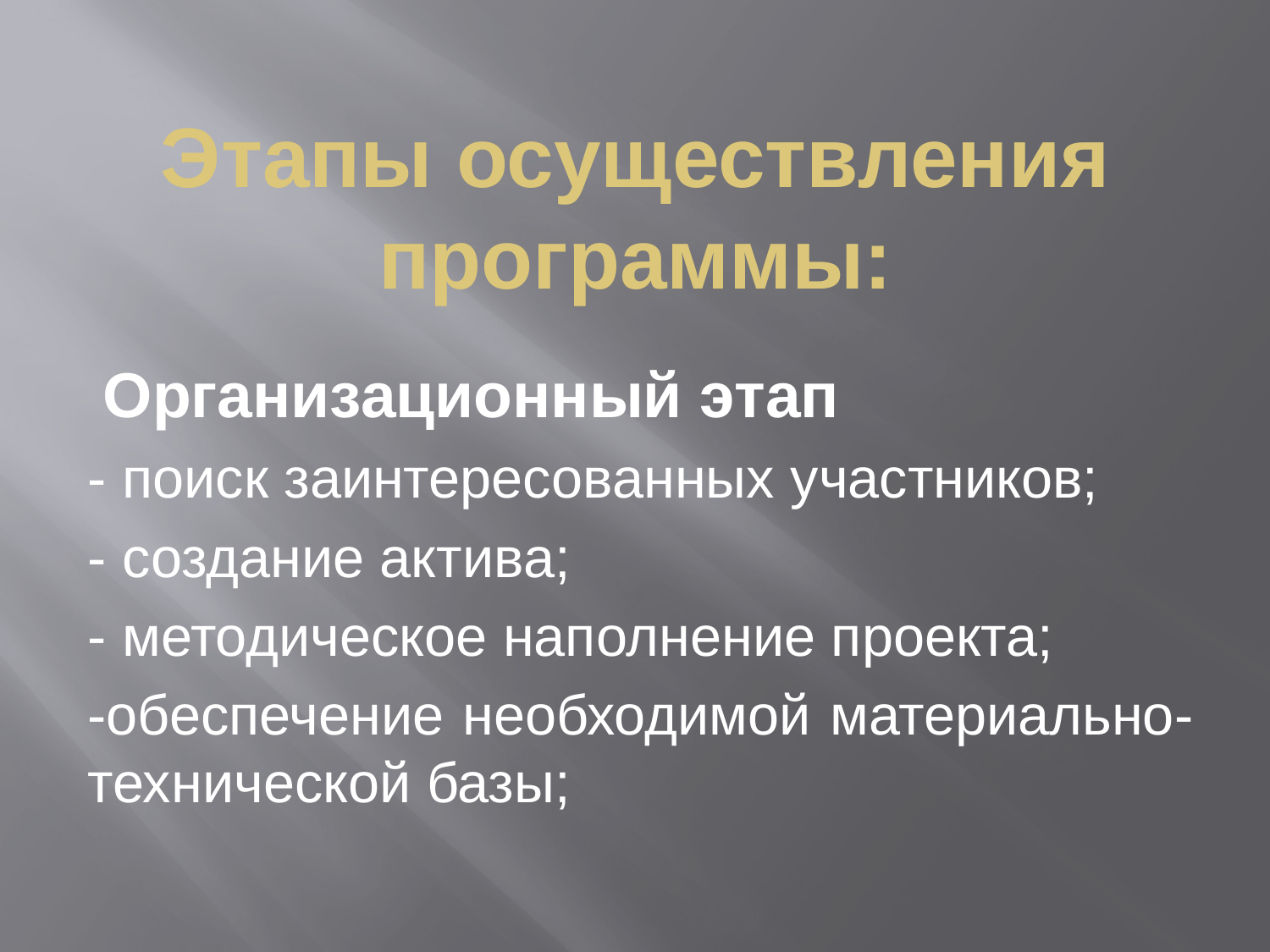

# Этапы осуществления программы:
 Организационный этап
- поиск заинтересованных участников;
- создание актива;
- методическое наполнение проекта;
-обеспечение необходимой материально-технической базы;